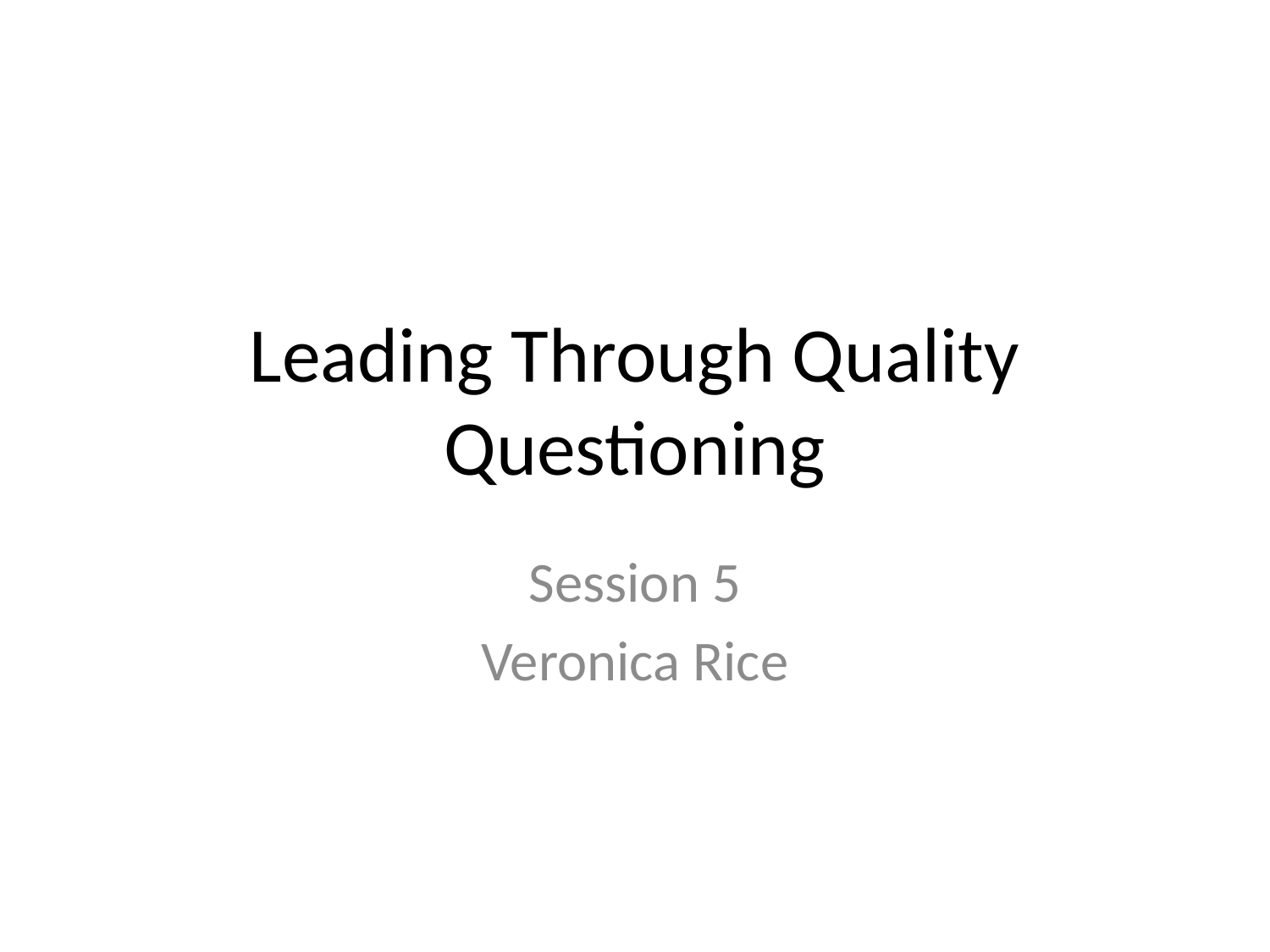

# Leading Through Quality Questioning
Session 5
Veronica Rice